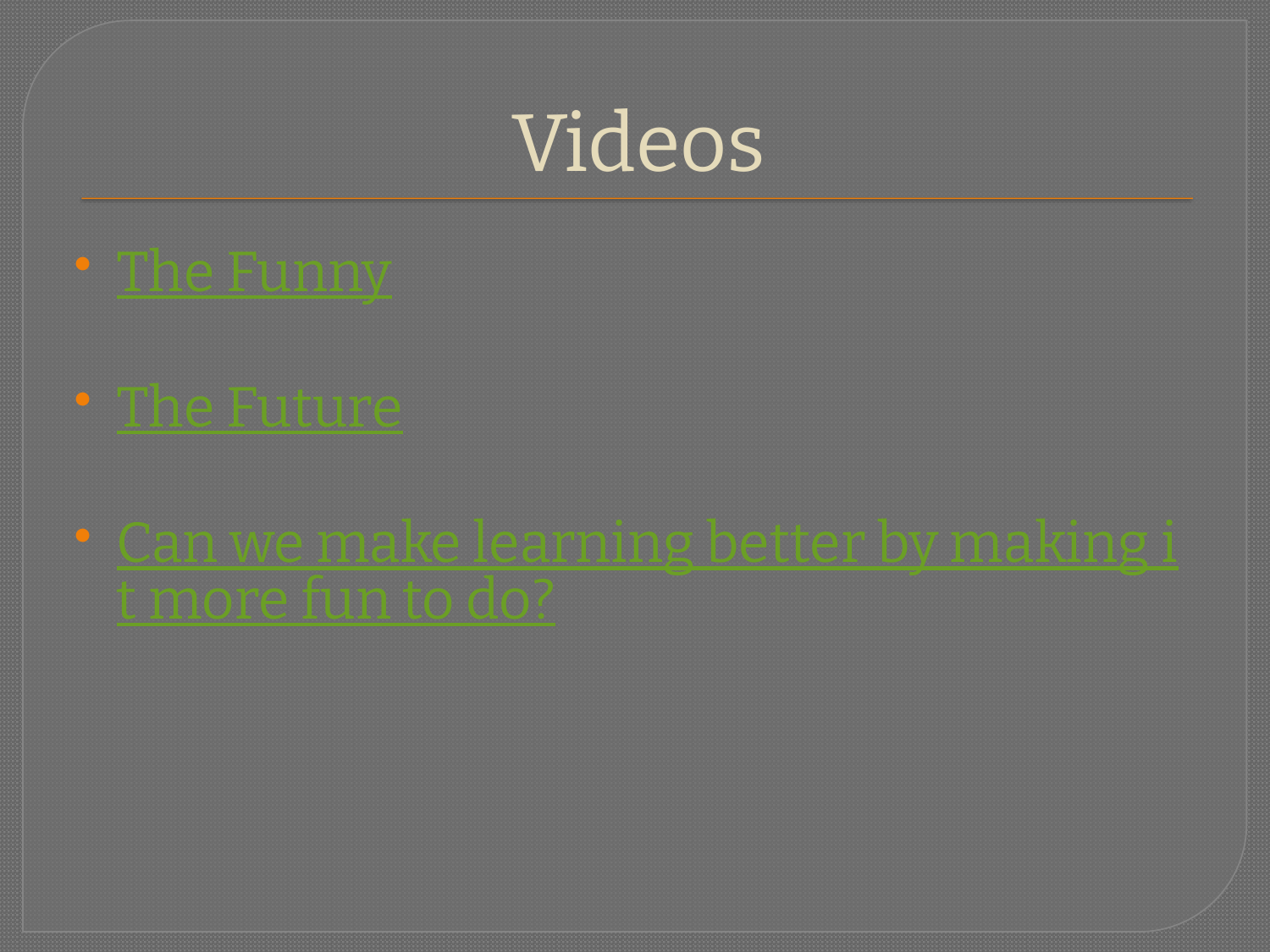

# Videos
The Funny

The Future

Can we make learning better by making it more fun to do?